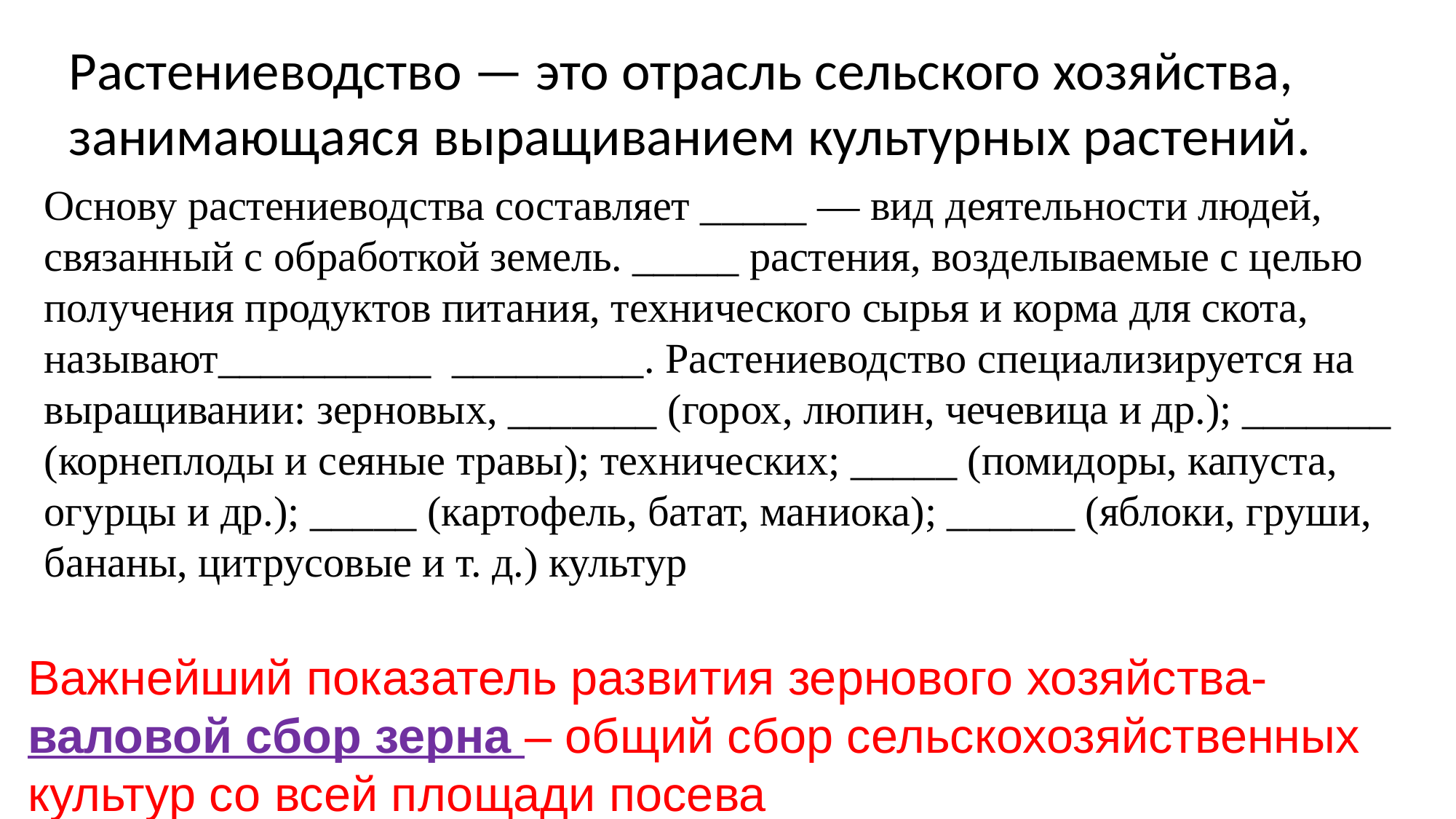

Растениеводство — это отрасль сельского хозяйства, занимающаяся выращиванием культурных растений.
Основу растениеводства составляет _____ — вид деятельности людей, связанный с обработкой земель. _____ растения, возделываемые с целью получения продуктов питания, технического сырья и корма для скота, называют__________  _________. Растениеводство специализируется на выращивании: зерновых, _______ (горох, люпин, чечевица и др.); _______ (корнеплоды и сеяные травы); технических; _____ (помидоры, капуста, огурцы и др.); _____ (картофель, батат, маниока); ______ (яблоки, груши, бананы, цитрусовые и т. д.) культур
Важнейший показатель развития зернового хозяйства- валовой сбор зерна – общий сбор сельскохозяйственных культур со всей площади посева